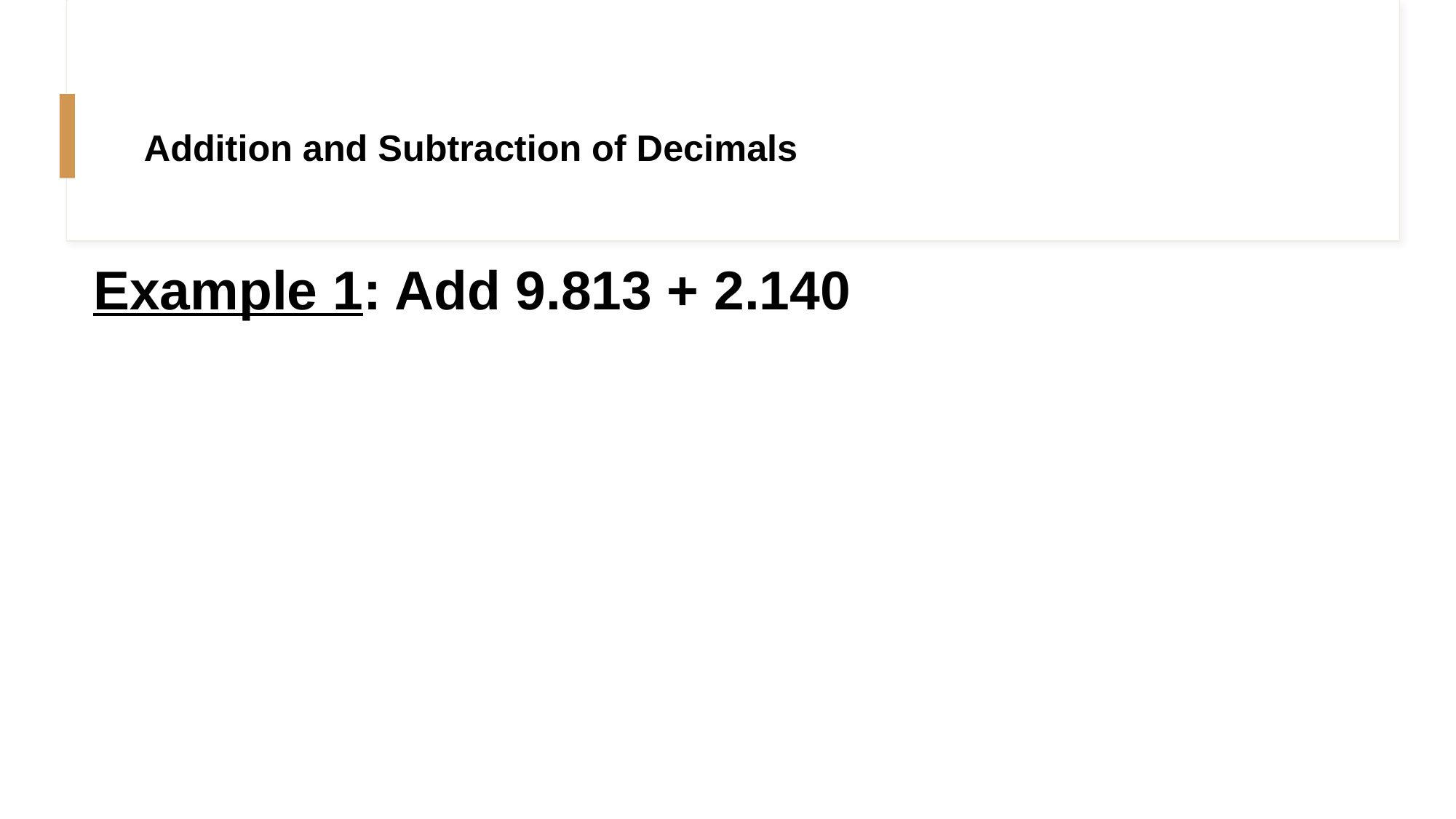

# Addition and Subtraction of Decimals
Example 1: Add 9.813 + 2.140